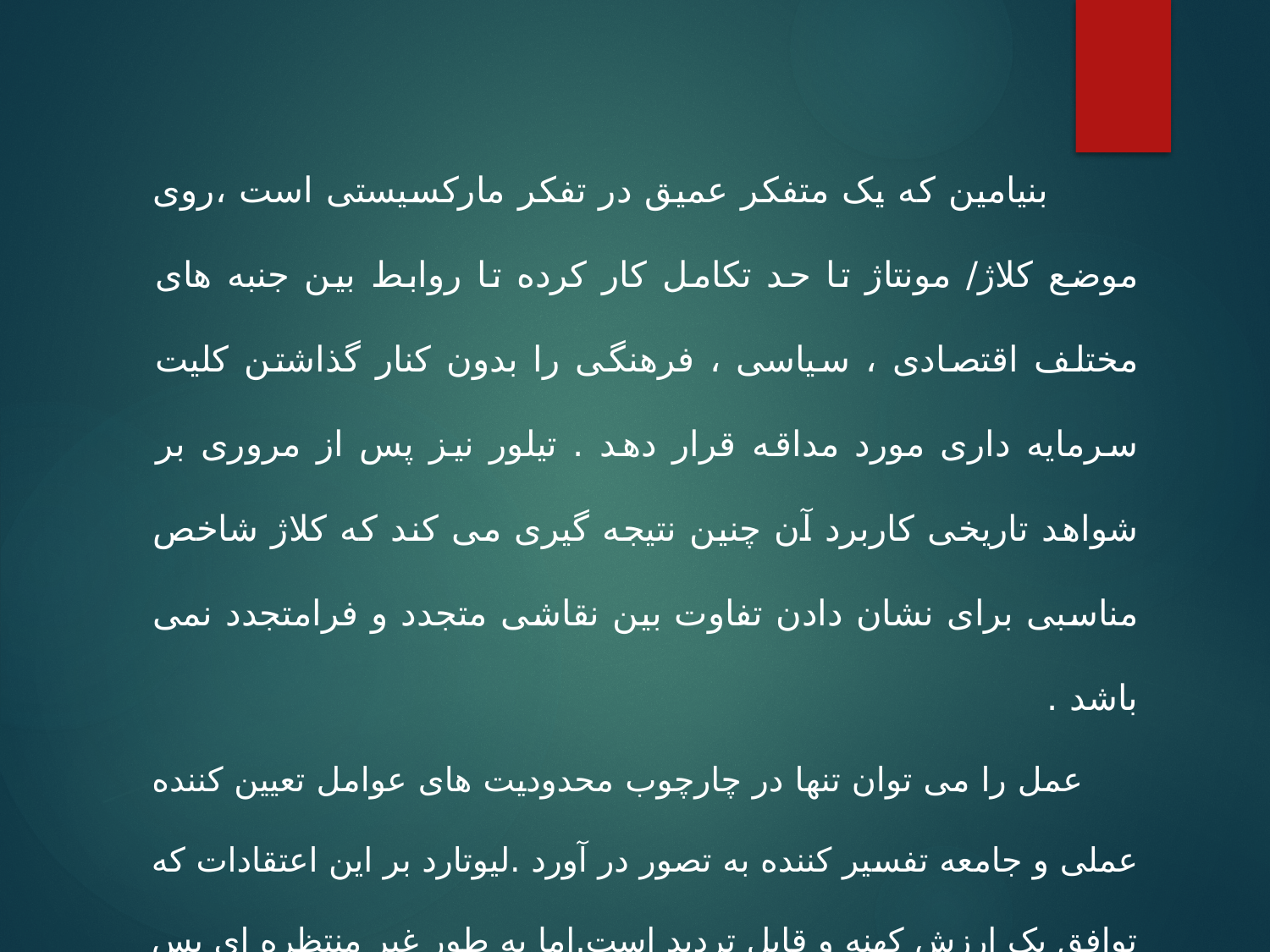

بنیامین که یک متفکر عمیق در تفکر مارکسیستی است ،روی موضع کلاژ/ مونتاژ تا حد تکامل کار کرده تا روابط بین جنبه های مختلف اقتصادی ، سیاسی ، فرهنگی را بدون کنار گذاشتن کلیت سرمایه داری مورد مداقه قرار دهد . تیلور نیز پس از مروری بر شواهد تاریخی کاربرد آن چنین نتیجه گیری می کند که کلاژ شاخص مناسبی برای نشان دادن تفاوت بین نقاشی متجدد و فرامتجدد نمی باشد .
     عمل را می توان تنها در چارچوب محدودیت های عوامل تعیین کننده عملی و جامعه تفسیر کننده به تصور در آورد .لیوتارد بر این اعتقادات که توافق یک ارزش کهنه و قابل تردید است.اما به طور غیر منتظره ای پس از آن اضافه می کند که چون«علامت به عنوان یک ارزش نه کهنه و نه مظنون است»باید به یک نظریه و نحوه عمل در مورد عدالت دست یابیم که به توافق وابسته نباشد.